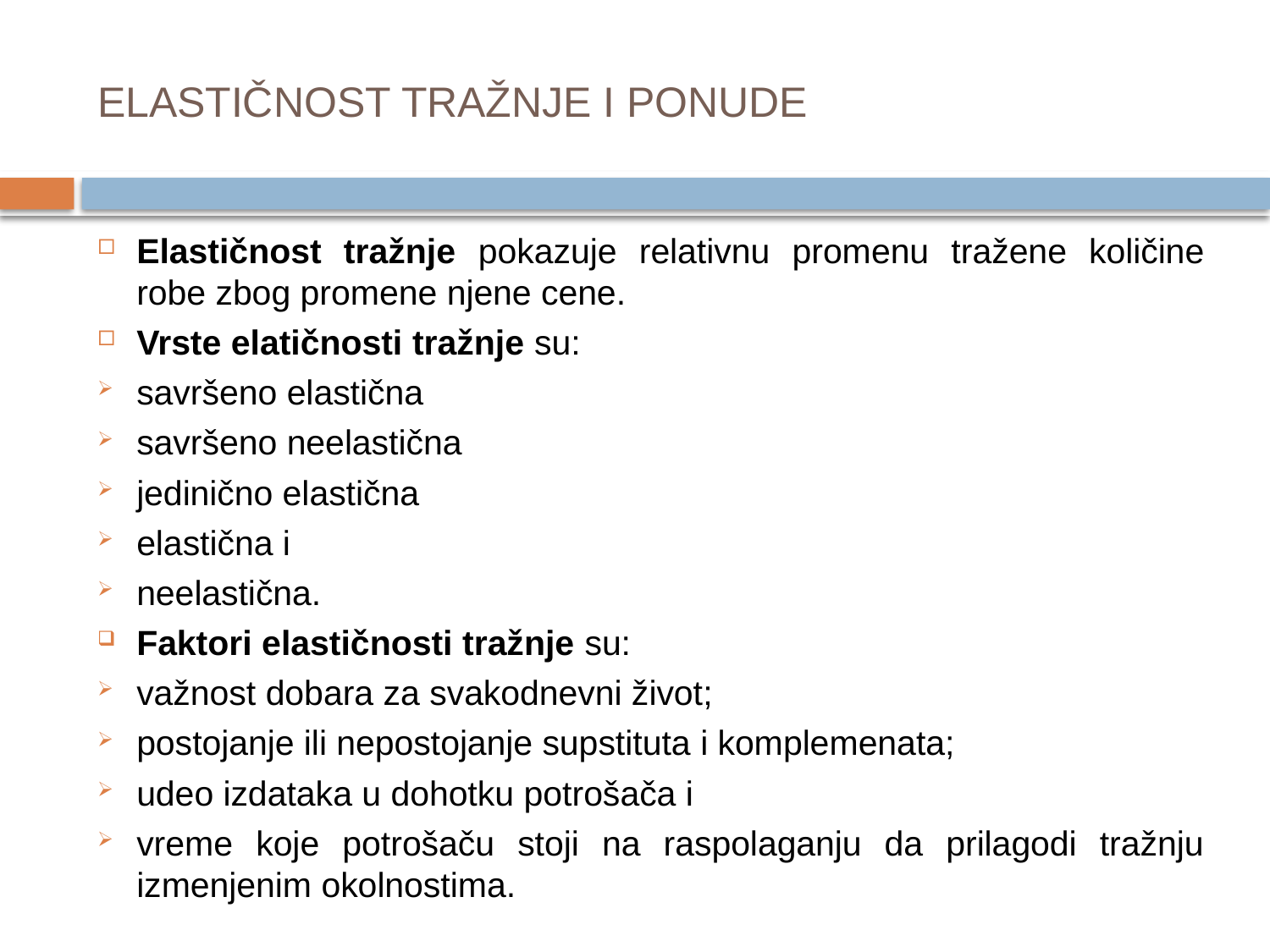

# ELASTIČNOST TRAŽNJE I PONUDE
Elastičnost tražnje pokazuje relativnu promenu tražene količine robe zbog promene njene cene.
Vrste elatičnosti tražnje su:
savršeno elastična
savršeno neelastična
jedinično elastična
elastična i
neelastična.
Faktori elastičnosti tražnje su:
važnost dobara za svakodnevni život;
postojanje ili nepostojanje supstituta i komplemenata;
udeo izdataka u dohotku potrošača i
vreme koje potrošaču stoji na raspolaganju da prilagodi tražnju izmenjenim okolnostima.